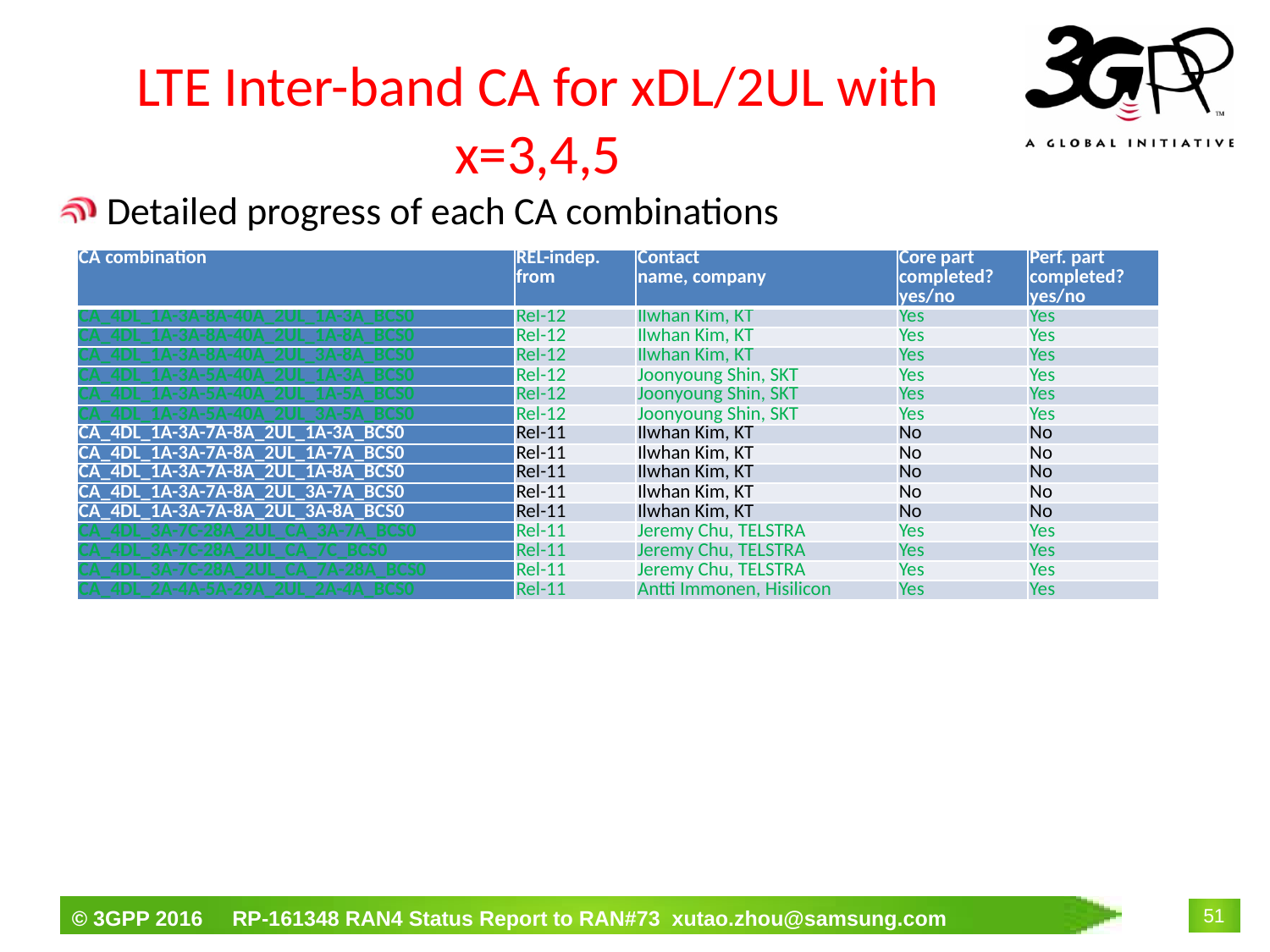

# LTE Inter-band CA for xDL/2UL with x=3,4,5
Detailed progress of each CA combinations

| CA combination | REL-indep. from | Contact name, company | Core part completed? yes/no | Perf. part completed? yes/no |
| --- | --- | --- | --- | --- |
| CA\_4DL\_1A-3A-8A-40A\_2UL\_1A-3A\_BCS0 | Rel-12 | Ilwhan Kim, KT | Yes | Yes |
| CA\_4DL\_1A-3A-8A-40A\_2UL\_1A-8A\_BCS0 | Rel-12 | Ilwhan Kim, KT | Yes | Yes |
| CA\_4DL\_1A-3A-8A-40A\_2UL\_3A-8A\_BCS0 | Rel-12 | Ilwhan Kim, KT | Yes | Yes |
| CA\_4DL\_1A-3A-5A-40A\_2UL\_1A-3A\_BCS0 | Rel-12 | Joonyoung Shin, SKT | Yes | Yes |
| CA\_4DL\_1A-3A-5A-40A\_2UL\_1A-5A\_BCS0 | Rel-12 | Joonyoung Shin, SKT | Yes | Yes |
| CA\_4DL\_1A-3A-5A-40A\_2UL\_3A-5A\_BCS0 | Rel-12 | Joonyoung Shin, SKT | Yes | Yes |
| CA\_4DL\_1A-3A-7A-8A\_2UL\_1A-3A\_BCS0 | Rel-11 | Ilwhan Kim, KT | No | No |
| CA\_4DL\_1A-3A-7A-8A\_2UL\_1A-7A\_BCS0 | Rel-11 | Ilwhan Kim, KT | No | No |
| CA\_4DL\_1A-3A-7A-8A\_2UL\_1A-8A\_BCS0 | Rel-11 | Ilwhan Kim, KT | No | No |
| CA\_4DL\_1A-3A-7A-8A\_2UL\_3A-7A\_BCS0 | Rel-11 | Ilwhan Kim, KT | No | No |
| CA\_4DL\_1A-3A-7A-8A\_2UL\_3A-8A\_BCS0 | Rel-11 | Ilwhan Kim, KT | No | No |
| CA\_4DL\_3A-7C-28A\_2UL\_CA\_3A-7A\_BCS0 | Rel-11 | Jeremy Chu, TELSTRA | Yes | Yes |
| CA\_4DL\_3A-7C-28A\_2UL\_CA\_7C\_BCS0 | Rel-11 | Jeremy Chu, TELSTRA | Yes | Yes |
| CA\_4DL\_3A-7C-28A\_2UL\_CA\_7A-28A\_BCS0 | Rel-11 | Jeremy Chu, TELSTRA | Yes | Yes |
| CA\_4DL\_2A-4A-5A-29A\_2UL\_2A-4A\_BCS0 | Rel-11 | Antti Immonen, Hisilicon | Yes | Yes |